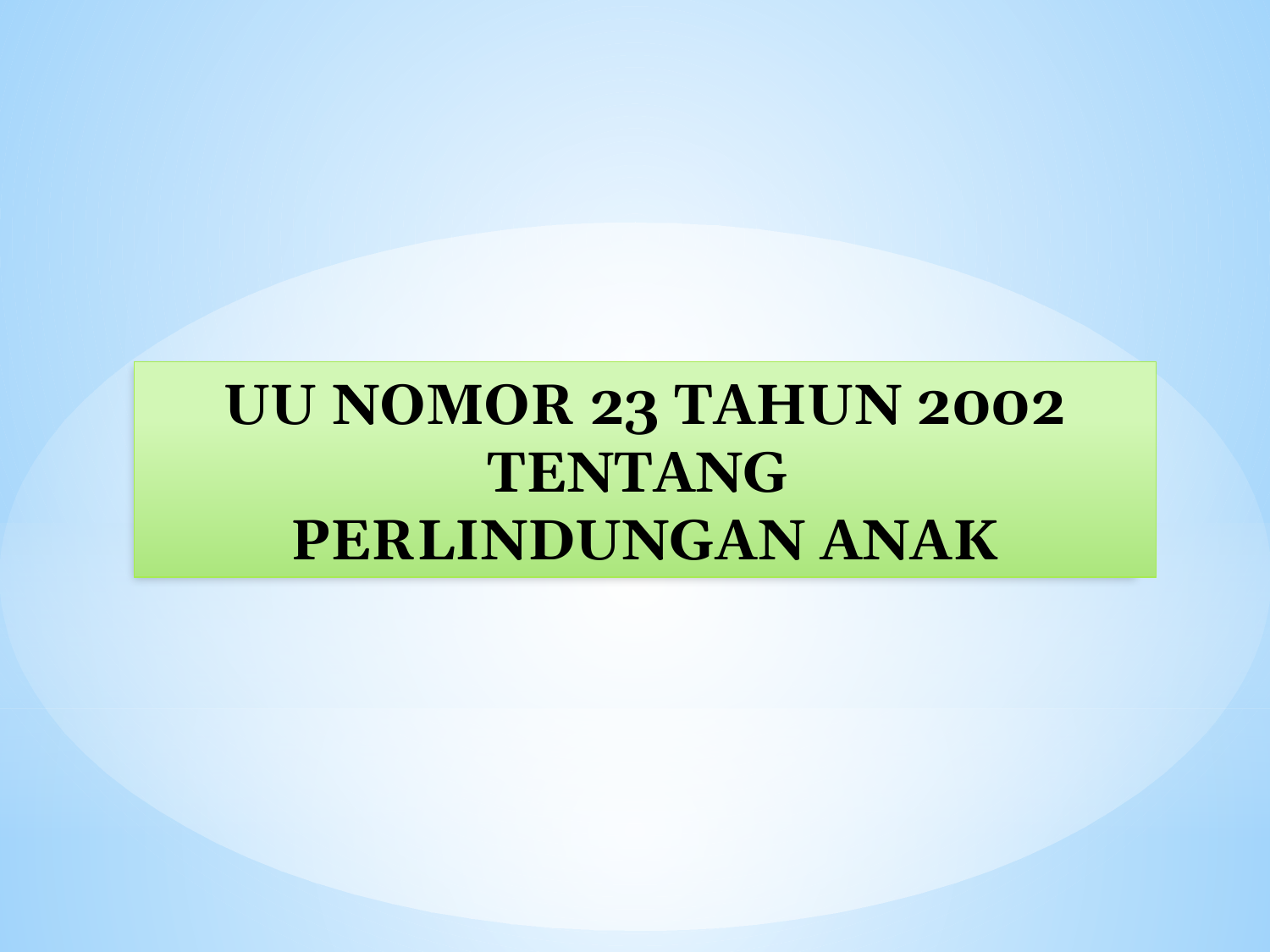

UU NOMOR 23 TAHUN 2002
TENTANG
PERLINDUNGAN ANAK